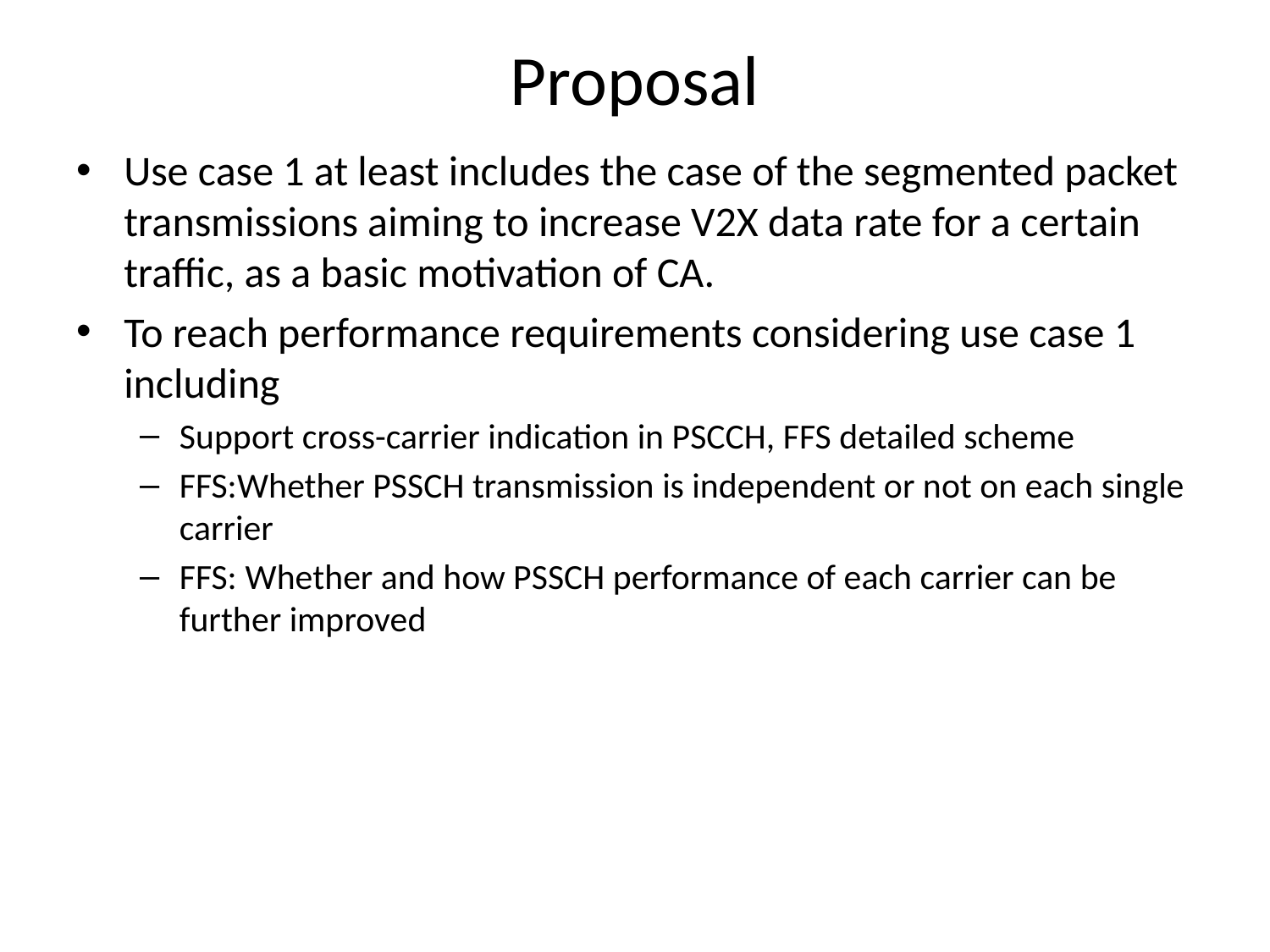

Proposal
Use case 1 at least includes the case of the segmented packet transmissions aiming to increase V2X data rate for a certain traffic, as a basic motivation of CA.
To reach performance requirements considering use case 1 including
Support cross-carrier indication in PSCCH, FFS detailed scheme
FFS:Whether PSSCH transmission is independent or not on each single carrier
FFS: Whether and how PSSCH performance of each carrier can be further improved